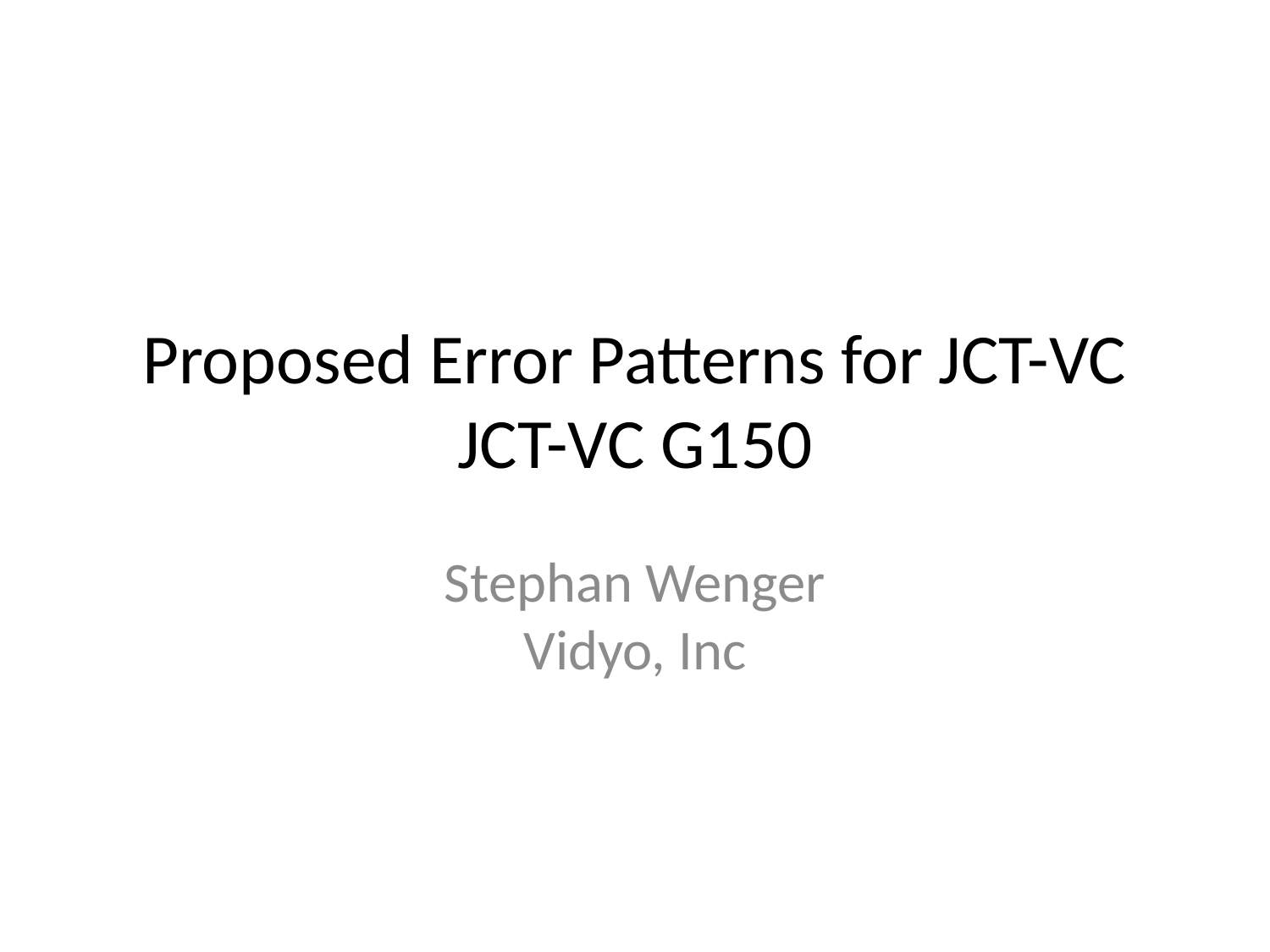

# Proposed Error Patterns for JCT-VC JCT-VC G150
Stephan Wenger
Vidyo, Inc